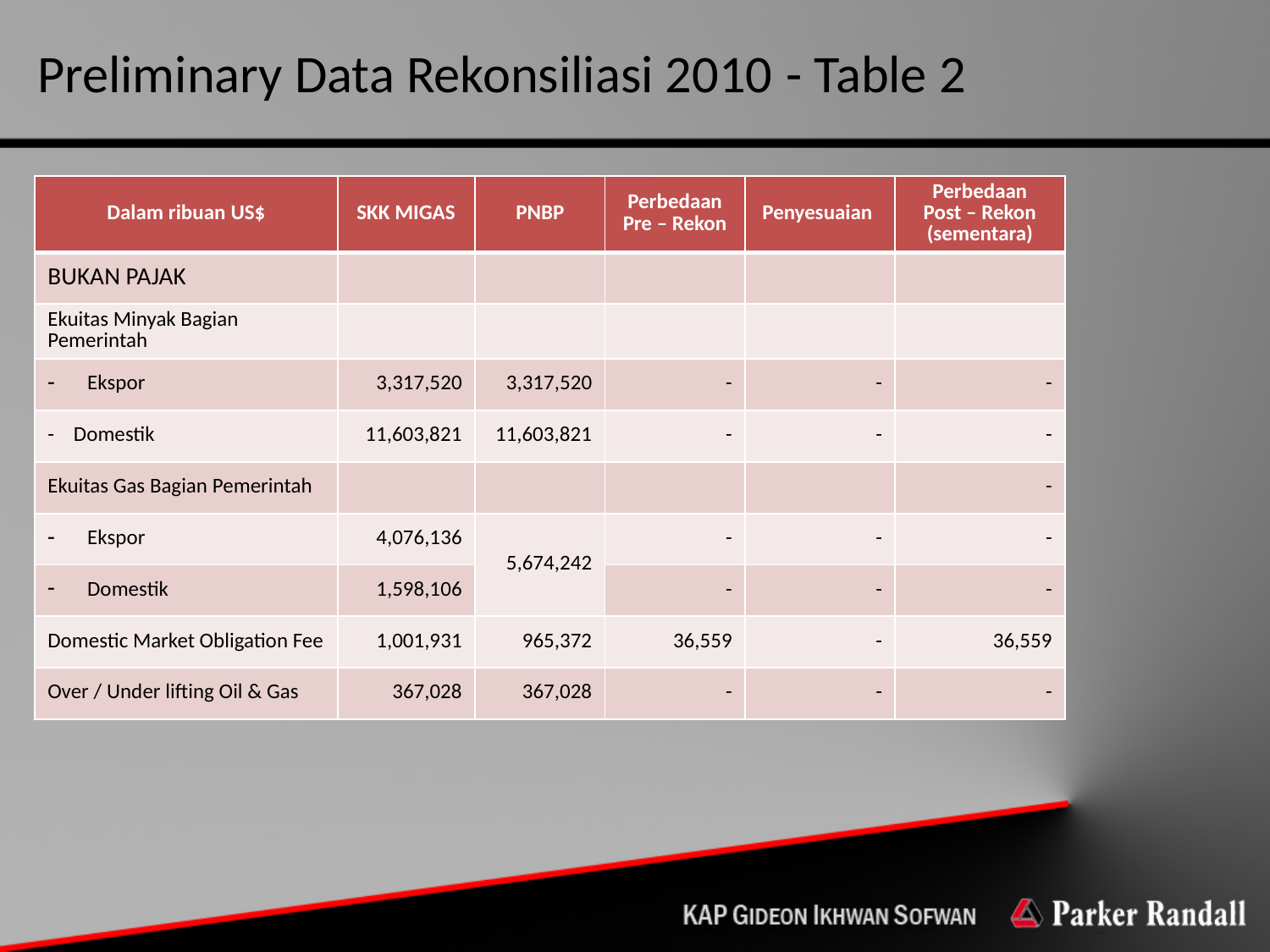

Preliminary Data Rekonsiliasi 2010 - Table 2
| Dalam ribuan US$ | SKK MIGAS | PNBP | Perbedaan Pre – Rekon | Penyesuaian | Perbedaan Post – Rekon (sementara) |
| --- | --- | --- | --- | --- | --- |
| BUKAN PAJAK |  |  |  |  |  |
| Ekuitas Minyak Bagian Pemerintah |  |  |  |  |  |
| Ekspor | 3,317,520 | 3,317,520 | - | - | - |
| - Domestik | 11,603,821 | 11,603,821 | - | - | - |
| Ekuitas Gas Bagian Pemerintah |  |  |  |  | - |
| Ekspor | 4,076,136 | 5,674,242 | - | - | - |
| Domestik | 1,598,106 |  | - | - | - |
| Domestic Market Obligation Fee | 1,001,931 | 965,372 | 36,559 | - | 36,559 |
| Over / Under lifting Oil & Gas | 367,028 | 367,028 | - | - | - |